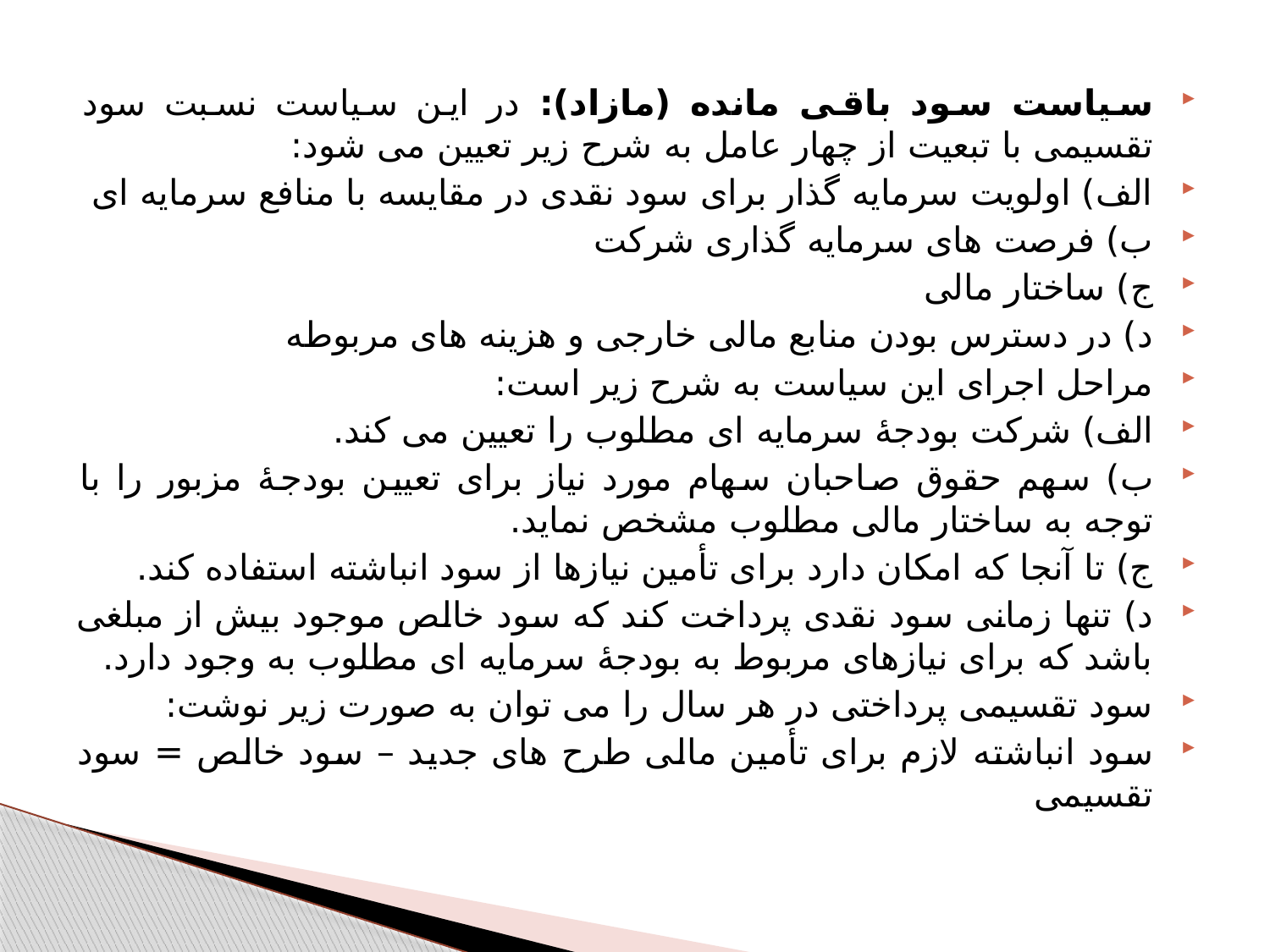

سیاست سود باقی مانده (مازاد): در این سیاست نسبت سود تقسیمی با تبعیت از چهار عامل به شرح زیر تعیین می شود:
الف) اولویت سرمایه گذار برای سود نقدی در مقایسه با منافع سرمایه ای
ب) فرصت های سرمایه گذاری شرکت
ج) ساختار مالی
د) در دسترس بودن منابع مالی خارجی و هزینه های مربوطه
مراحل اجرای این سیاست به شرح زیر است:
الف) شرکت بودجۀ سرمایه ای مطلوب را تعیین می کند.
ب) سهم حقوق صاحبان سهام مورد نیاز برای تعیین بودجۀ مزبور را با توجه به ساختار مالی مطلوب مشخص نماید.
ج) تا آنجا که امکان دارد برای تأمین نیازها از سود انباشته استفاده کند.
د) تنها زمانی سود نقدی پرداخت کند که سود خالص موجود بیش از مبلغی باشد که برای نیازهای مربوط به بودجۀ سرمایه ای مطلوب به وجود دارد.
سود تقسیمی پرداختی در هر سال را می توان به صورت زیر نوشت:
سود انباشته لازم برای تأمین مالی طرح های جدید – سود خالص = سود تقسیمی